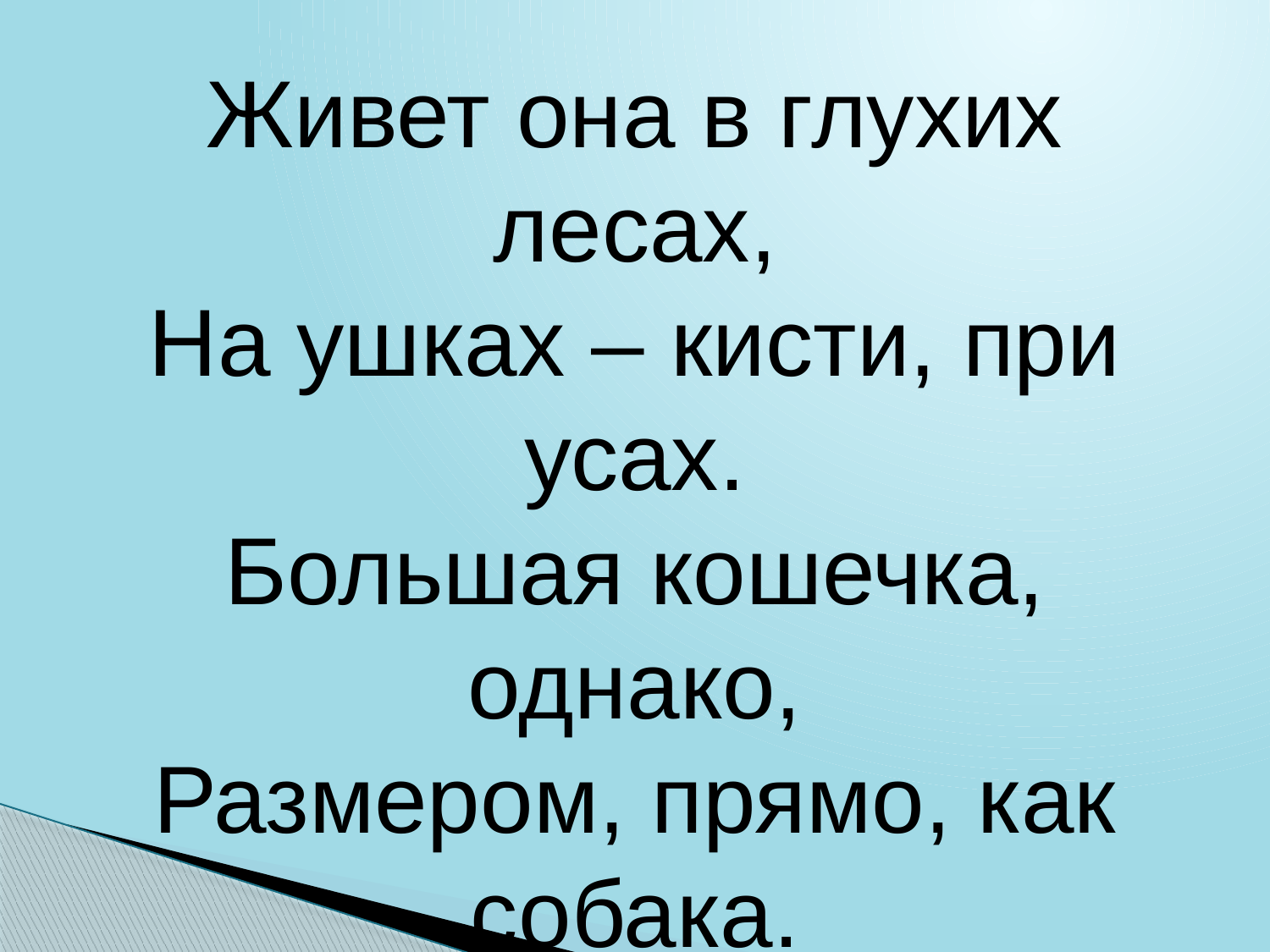

Живет она в глухих лесах,
На ушках – кисти, при усах.
Большая кошечка, однако,
Размером, прямо, как собака.
Такой уже не скажешь: «Брысь!».
А это значит: кошка -